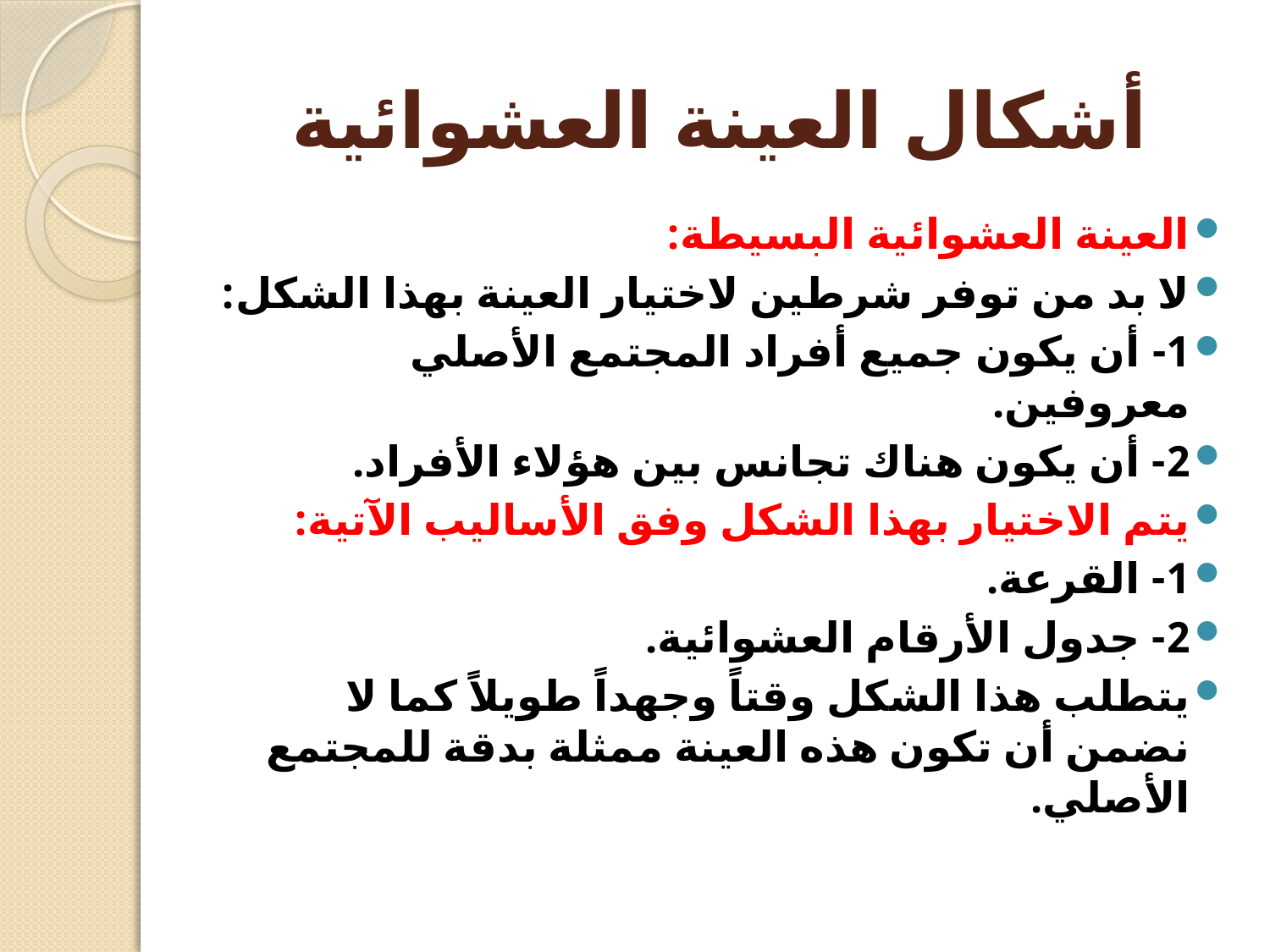

# أشكال العينة العشوائية
العينة العشوائية البسيطة:
لا بد من توفر شرطين لاختيار العينة بهذا الشكل:
1- أن يكون جميع أفراد المجتمع الأصلي معروفين.
2- أن يكون هناك تجانس بين هؤلاء الأفراد.
يتم الاختيار بهذا الشكل وفق الأساليب الآتية:
1- القرعة.
2- جدول الأرقام العشوائية.
يتطلب هذا الشكل وقتاً وجهداً طويلاً كما لا نضمن أن تكون هذه العينة ممثلة بدقة للمجتمع الأصلي.